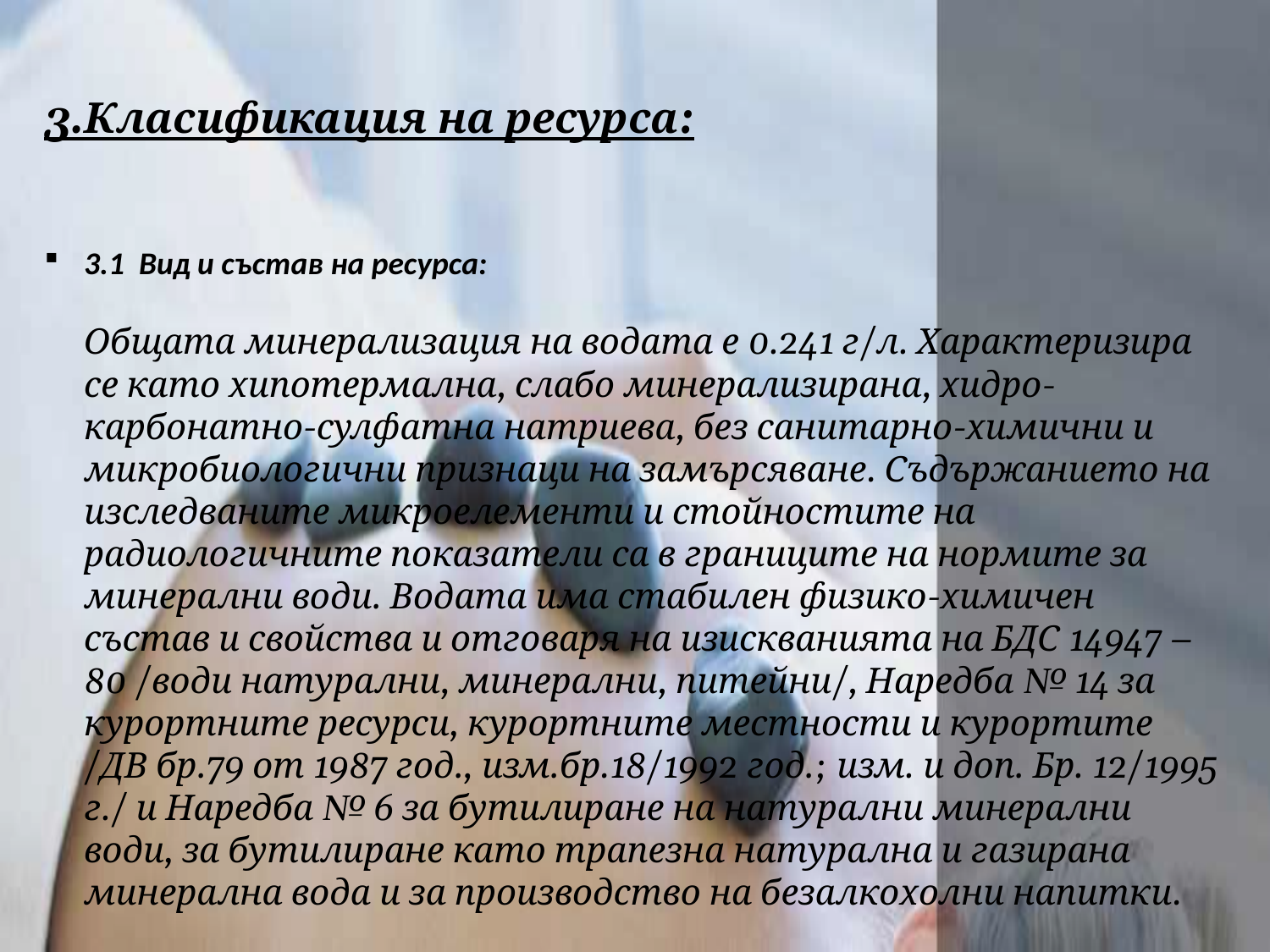

3.Класификация на ресурса:
3.1  Вид и състав на ресурса:
Общата минерализация на водата е 0.241 г/л. Характеризира се като хипотермална, слабо минерализирана, хидро-карбонатно-сулфатна натриева, без санитарно-химични и микробиологични признаци на замърсяване. Съдържанието на изследваните микроелементи и стойностите на радиологичните показатели са в границите на нормите за минерални води. Водата има стабилен физико-химичен състав и свойства и отговаря на изискванията на БДС 14947 – 80 /води натурални, минерални, питейни/, Наредба № 14 за курортните ресурси, курортните местности и курортите /ДВ бр.79 от 1987 год., изм.бр.18/1992 год.; изм. и доп. Бр. 12/1995 г./ и Наредба № 6 за бутилиране на натурални минерални води, за бутилиране като трапезна натурална и газирана минерална вода и за производство на безалкохолни напитки.